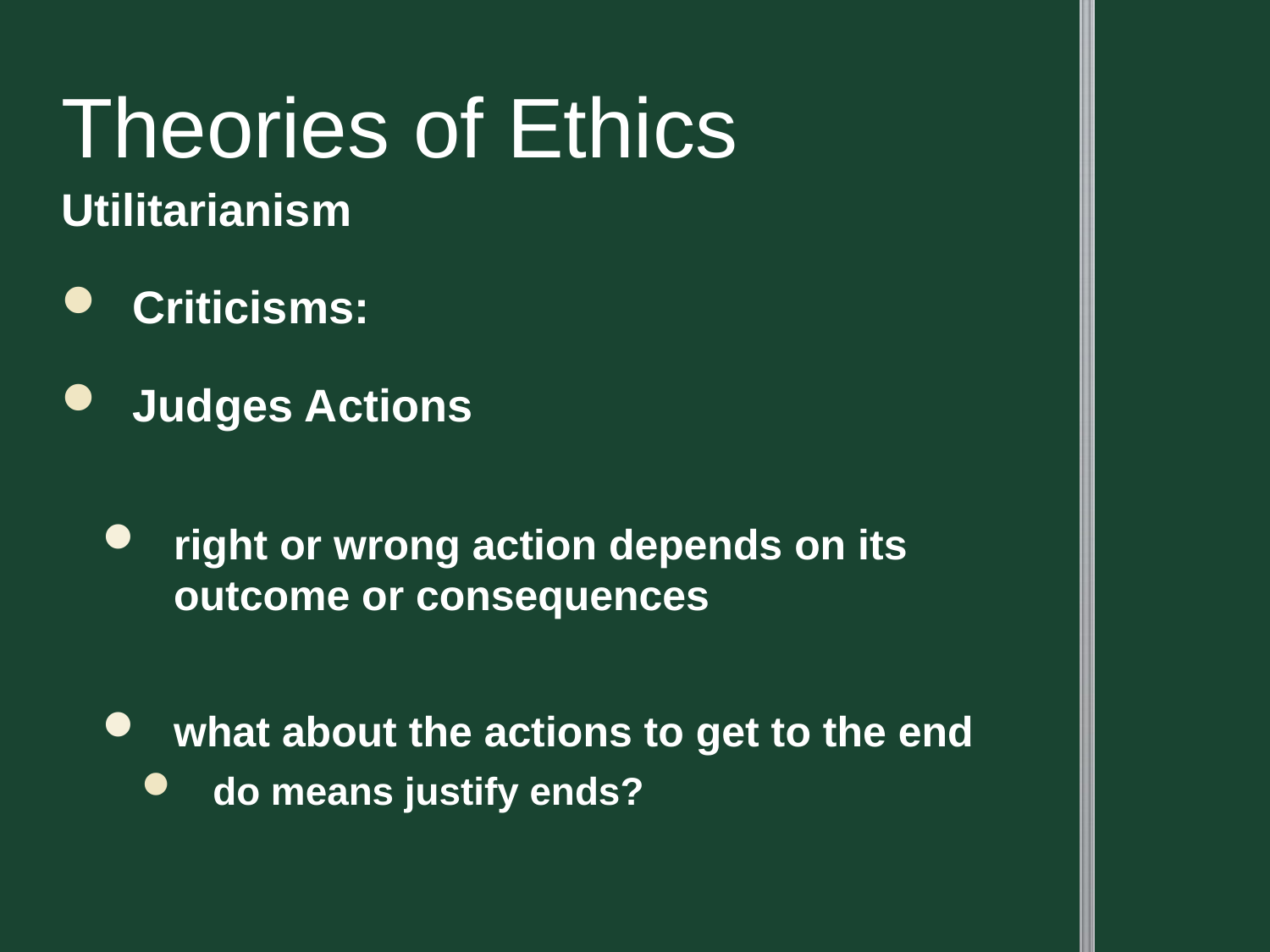

# Theories of Ethics
Utilitarianism
Criticisms:
Judges Actions

right or wrong action depends on its outcome or consequences

what about the actions to get to the end
do means justify ends?